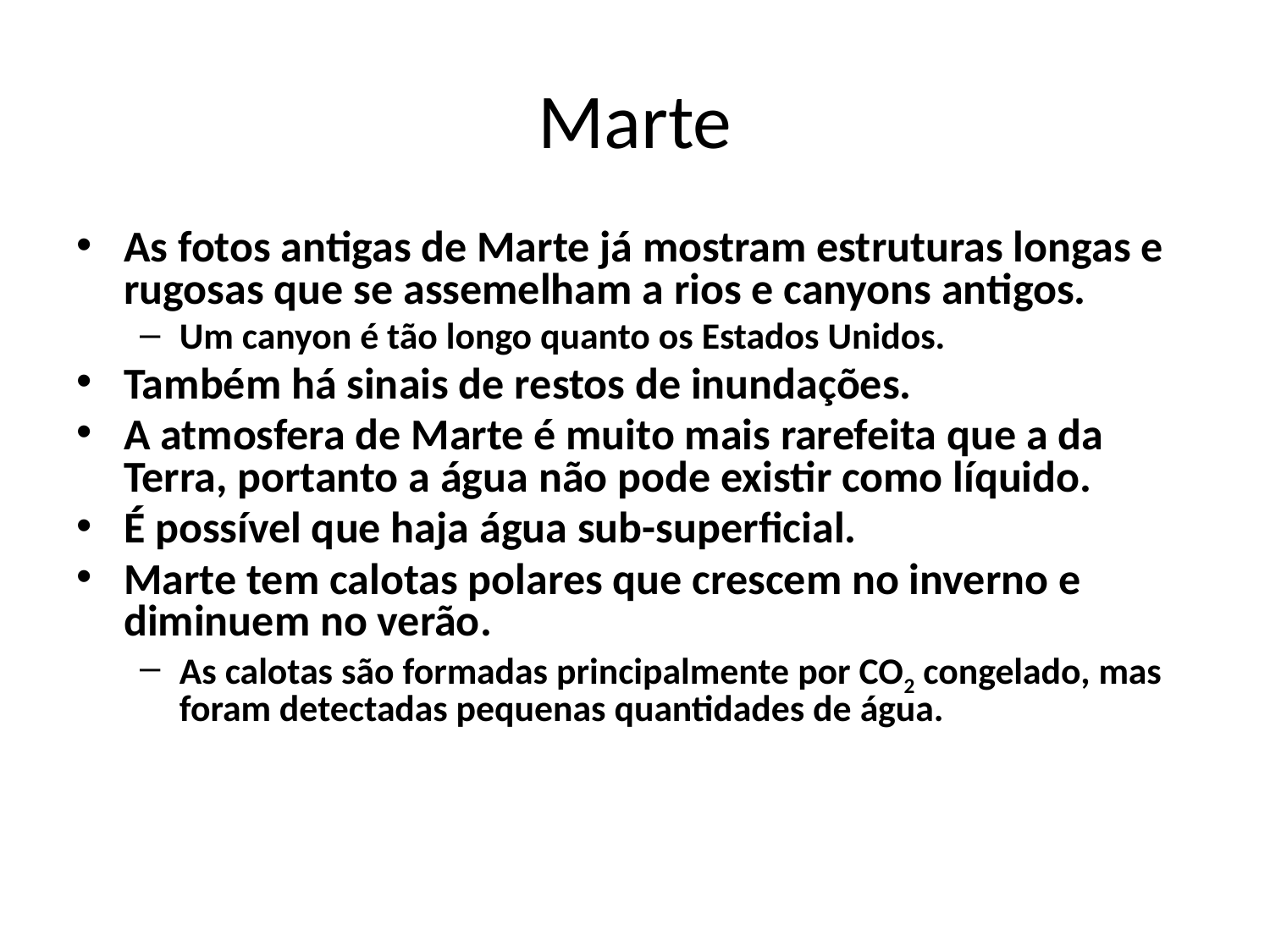

# Marte
As fotos antigas de Marte já mostram estruturas longas e rugosas que se assemelham a rios e canyons antigos.
Um canyon é tão longo quanto os Estados Unidos.
Também há sinais de restos de inundações.
A atmosfera de Marte é muito mais rarefeita que a da Terra, portanto a água não pode existir como líquido.
É possível que haja água sub-superficial.
Marte tem calotas polares que crescem no inverno e diminuem no verão.
As calotas são formadas principalmente por CO2 congelado, mas foram detectadas pequenas quantidades de água.